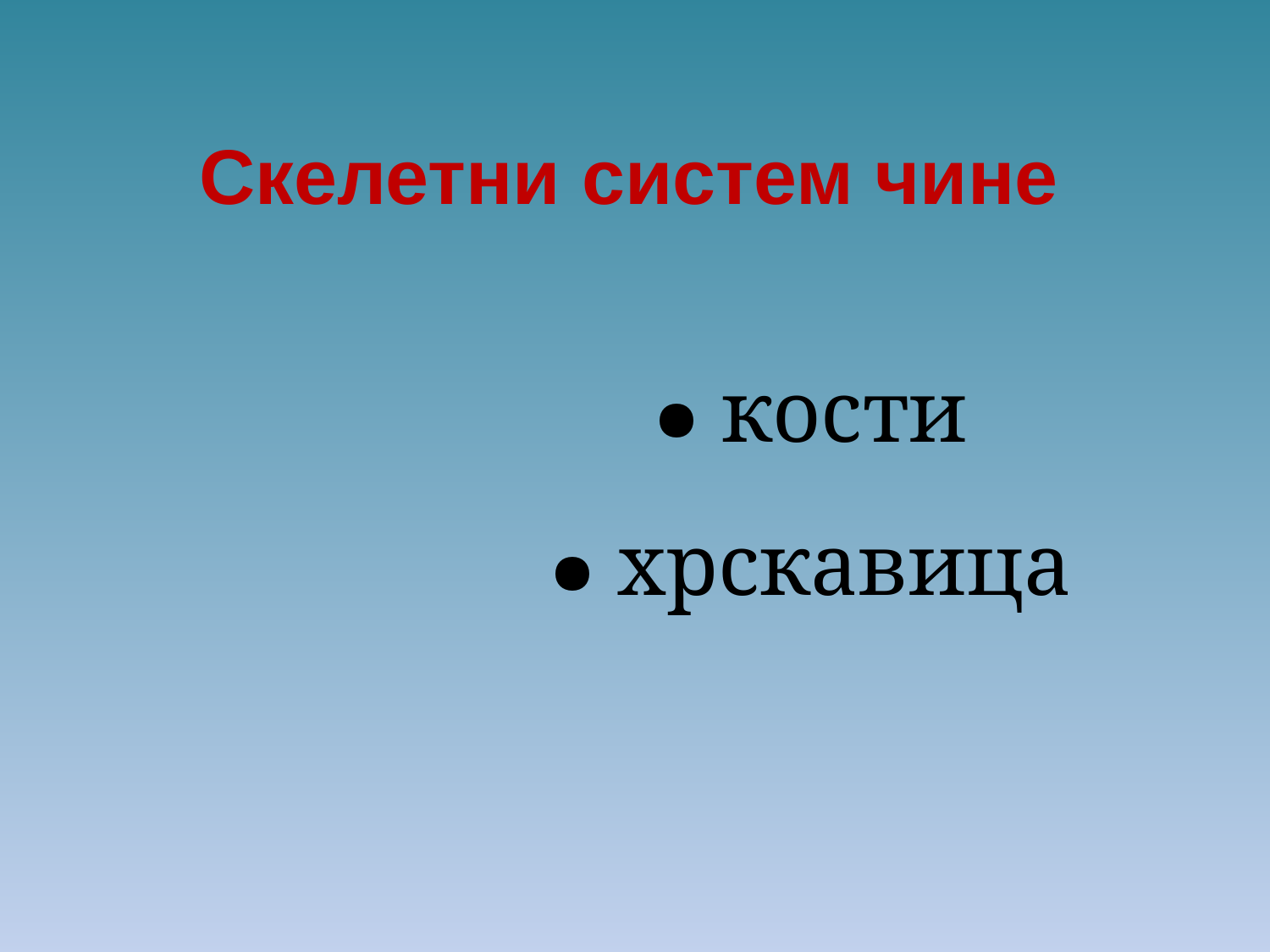

Скелетни систем чине
• кости

• хрскавица